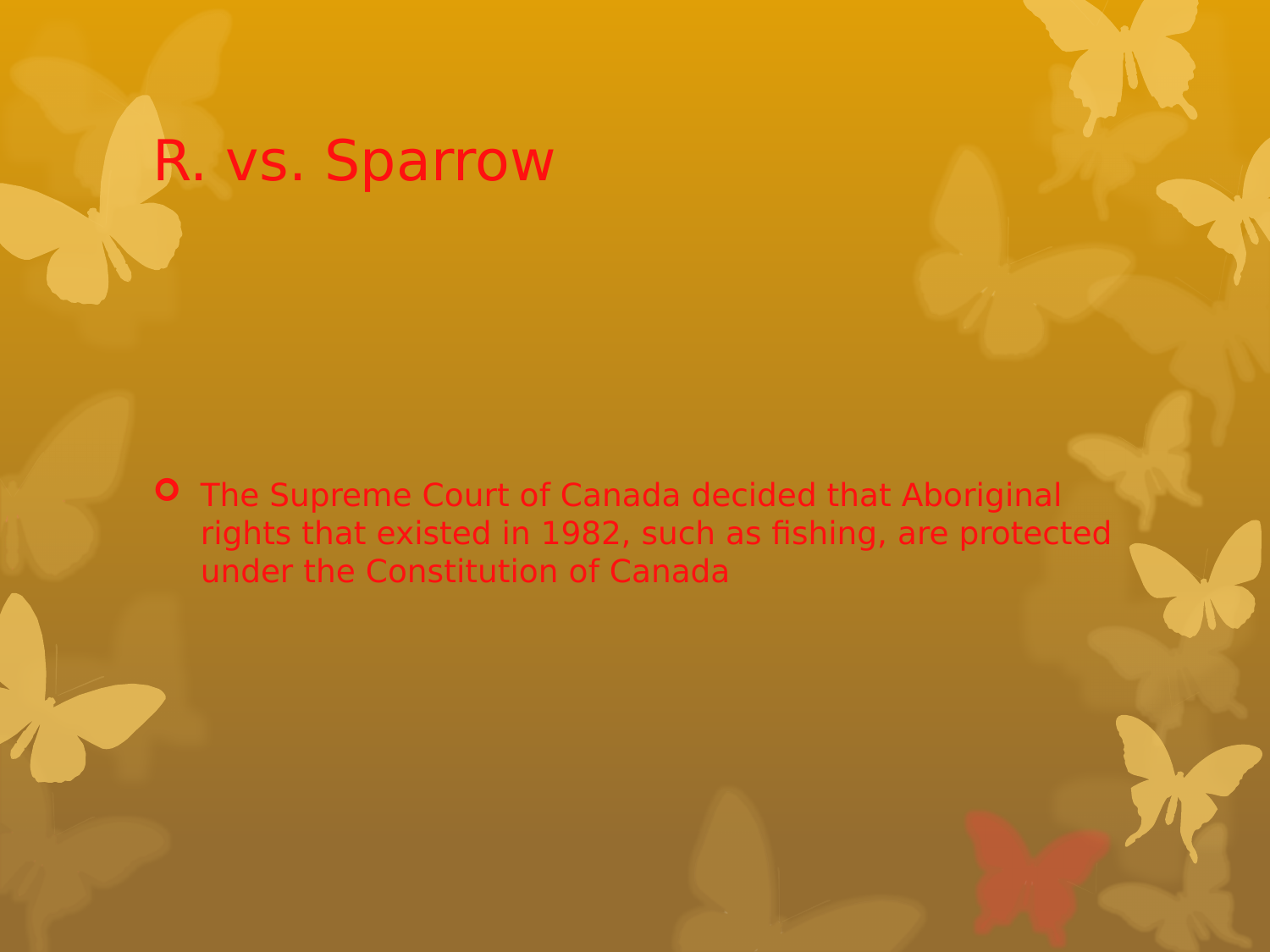

# R. vs. Sparrow
The Supreme Court of Canada decided that Aboriginal rights that existed in 1982, such as fishing, are protected under the Constitution of Canada